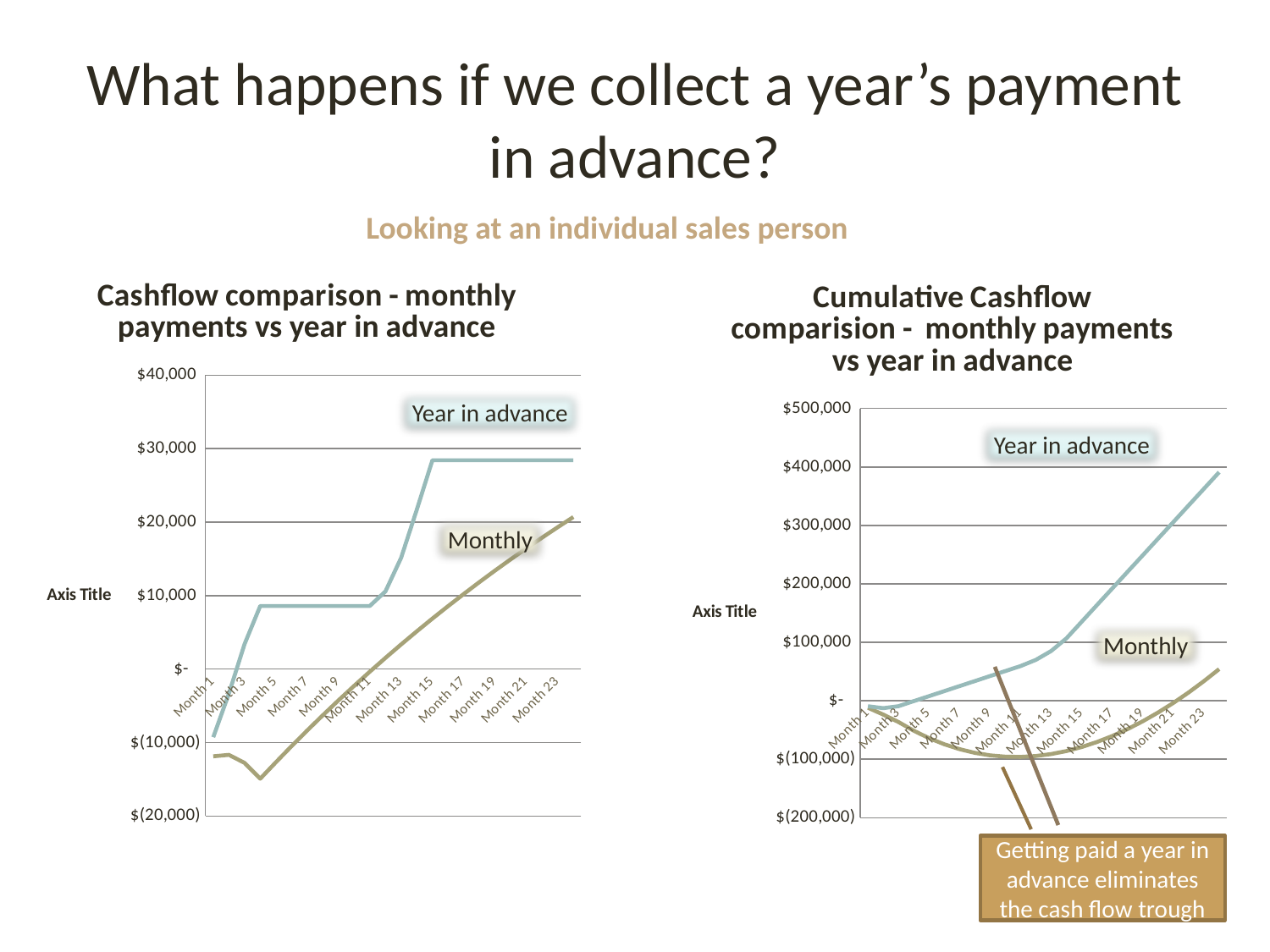

# What happens if we collect a year’s payment in advance?
Looking at an individual sales person

### Chart: Cashflow comparison - monthly payments vs year in advance

| Category | Net profit | Net Cash Flows |
|---|---|---|
| Month 1 | -11864.11024305556 | -9266.88802083333 |
| Month 2 | -11671.35546875 | -3330.73046875 |
| Month 3 | -12760.65364583333 | 3396.872395833332 |
| Month 4 | -14912.19032118055 | 8581.119791666668 |
| Month 5 | -12672.07979058159 | 8581.119791666668 |
| Month 6 | -10487.97202324761 | 8581.119791666668 |
| Month 7 | -8358.466950096974 | 8581.119791666668 |
| Month 8 | -6282.19950377511 | 8581.119791666668 |
| Month 9 | -4257.838743611286 | 8581.119791666668 |
| Month 10 | -2284.087002451557 | 8581.119791666668 |
| Month 11 | -359.6790548208264 | 8581.119791666668 |
| Month 12 | 1516.618694119137 | 10564.453125 |
| Month 13 | 3346.008999335605 | 15126.11979166667 |
| Month 14 | 5129.664546921657 | 21671.11979166667 |
| Month 15 | 6868.728705818058 | 28414.453125 |
| Month 16 | 8564.31626074205 | 28414.453125 |
| Month 17 | 10217.51412679295 | 28414.453125 |
| Month 18 | 11829.38204619257 | 28414.453125 |
| Month 19 | 13400.9532676072 | 28414.453125 |
| Month 20 | 14933.23520848647 | 28414.453125 |
| Month 21 | 16427.21010084375 | 28414.453125 |
| Month 22 | 17883.8356208921 | 28414.453125 |
| Month 23 | 19304.04550293925 | 28414.453125 |
| Month 24 | 20688.75013793521 | 28414.453125 |

### Chart: Cumulative Cashflow comparision -  monthly payments vs year in advance

| Category | Cumulative Net Profit | Cumulative Net Cash Flows |
|---|---|---|
| Month 1 | -11864.11024305556 | -9266.88802083333 |
| Month 2 | -23535.46571180555 | -12597.61848958333 |
| Month 3 | -36296.11935763888 | -9200.74609374999 |
| Month 4 | -51208.30967881944 | -619.6263020833138 |
| Month 5 | -63880.38946940103 | 7961.493489583343 |
| Month 6 | -74368.36149264863 | 16542.61328125001 |
| Month 7 | -82726.82844274562 | 25123.73307291669 |
| Month 8 | -89009.0279465207 | 33704.85286458337 |
| Month 9 | -93266.86669013198 | 42285.97265625003 |
| Month 10 | -95550.95369258351 | 50867.09244791671 |
| Month 11 | -95910.63274740435 | 59448.2122395834 |
| Month 12 | -94394.01405328522 | 70012.66536458344 |
| Month 13 | -91048.0050539496 | 85138.78515625007 |
| Month 14 | -85918.3405070279 | 106809.9049479168 |
| Month 15 | -79049.61180120987 | 135224.3580729167 |
| Month 16 | -70485.29554046785 | 163638.8111979168 |
| Month 17 | -60267.78141367494 | 192053.2643229168 |
| Month 18 | -48438.3993674824 | 220467.7174479168 |
| Month 19 | -35037.44609987521 | 248882.1705729169 |
| Month 20 | -20104.21089138876 | 277296.6236979168 |
| Month 21 | -3677.000790545019 | 305711.0768229169 |
| Month 22 | 14206.83483034704 | 334125.529947917 |
| Month 23 | 33510.88033328625 | 362539.983072917 |
| Month 24 | 54199.63047122146 | 390954.4361979168 |
Year in advance
Year in advance
Monthly
Monthly
Getting paid a year in advance eliminates the cash flow trough